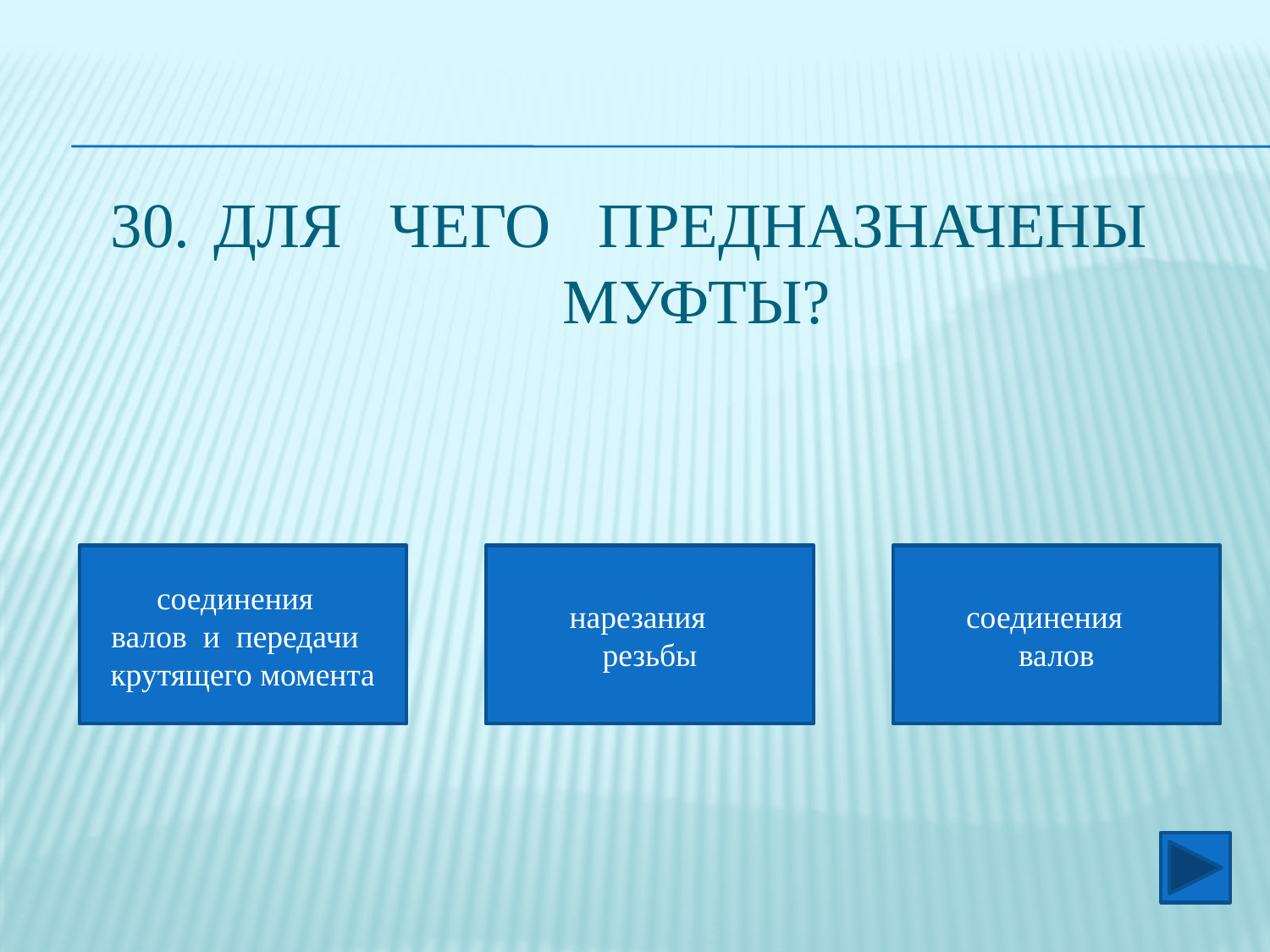

# Для   чего   предназначены   муфты?
соединения
валов  и  передачи   крутящего момента
нарезания
резьбы
соединения
валов